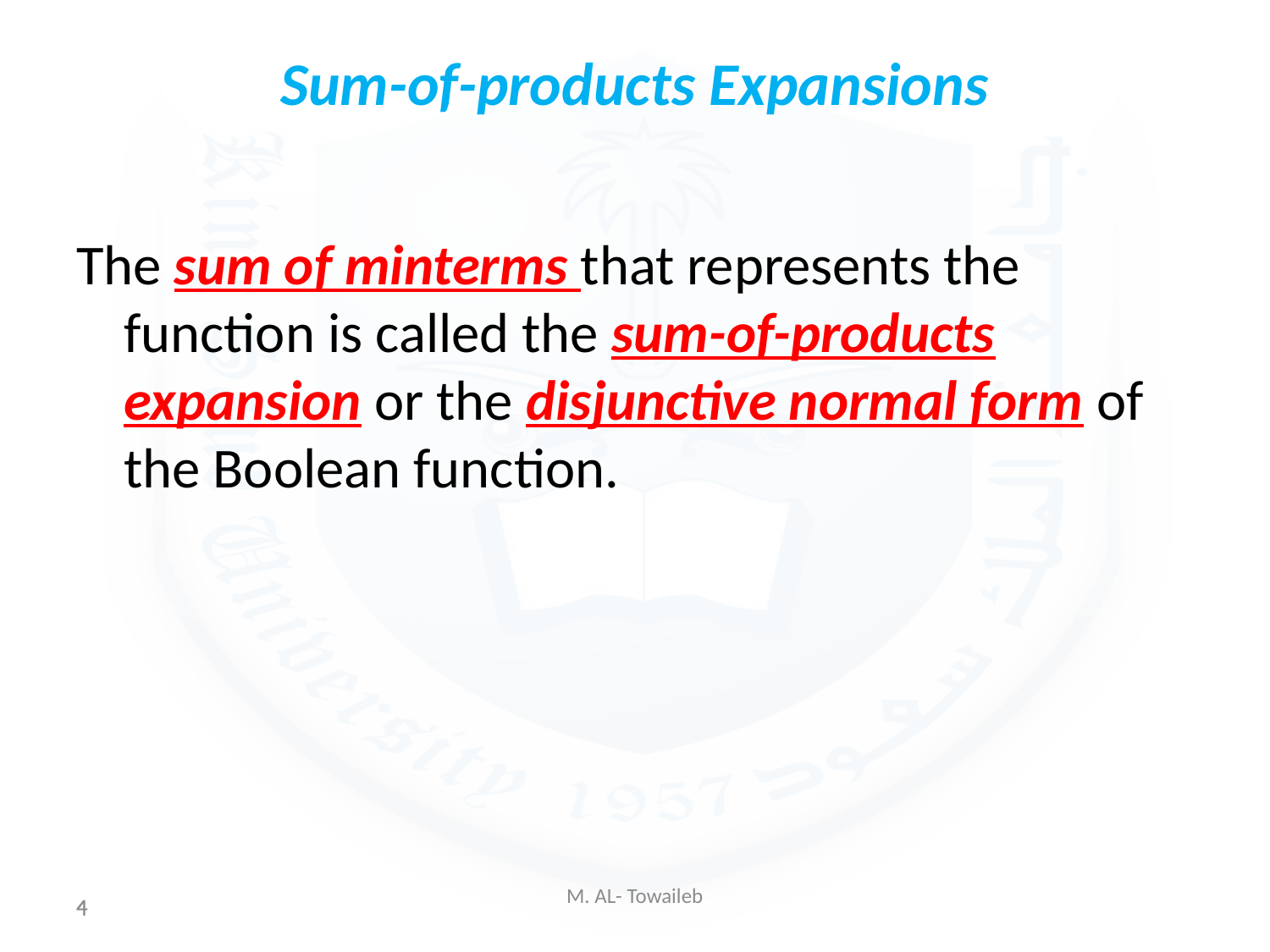

# Sum-of-products Expansions
The sum of minterms that represents the function is called the sum-of-products expansion or the disjunctive normal form of the Boolean function.
4
M. AL- Towaileb